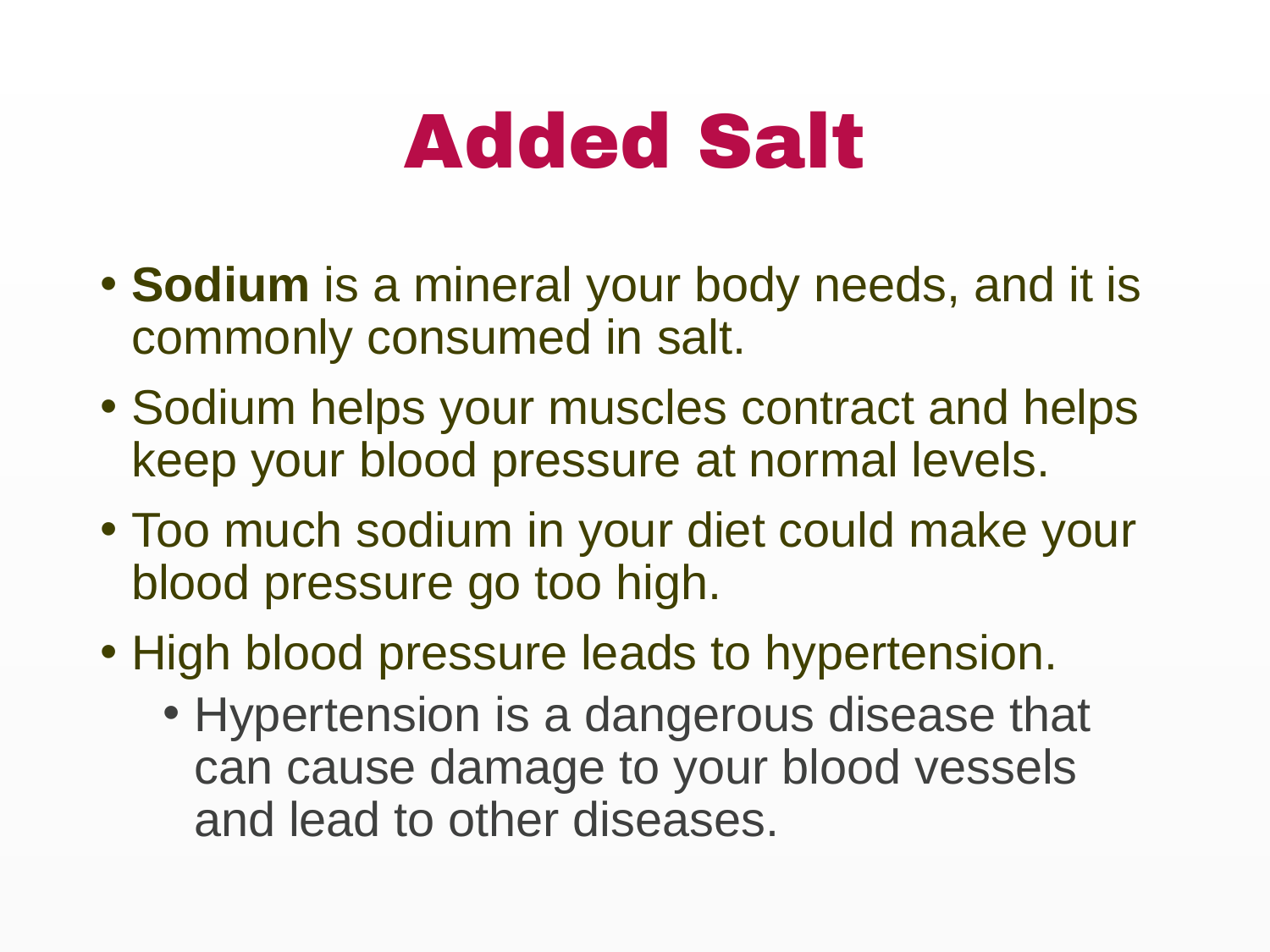

# Added Salt
Sodium is a mineral your body needs, and it is commonly consumed in salt.
Sodium helps your muscles contract and helps keep your blood pressure at normal levels.
Too much sodium in your diet could make your blood pressure go too high.
High blood pressure leads to hypertension.
Hypertension is a dangerous disease that can cause damage to your blood vessels and lead to other diseases.